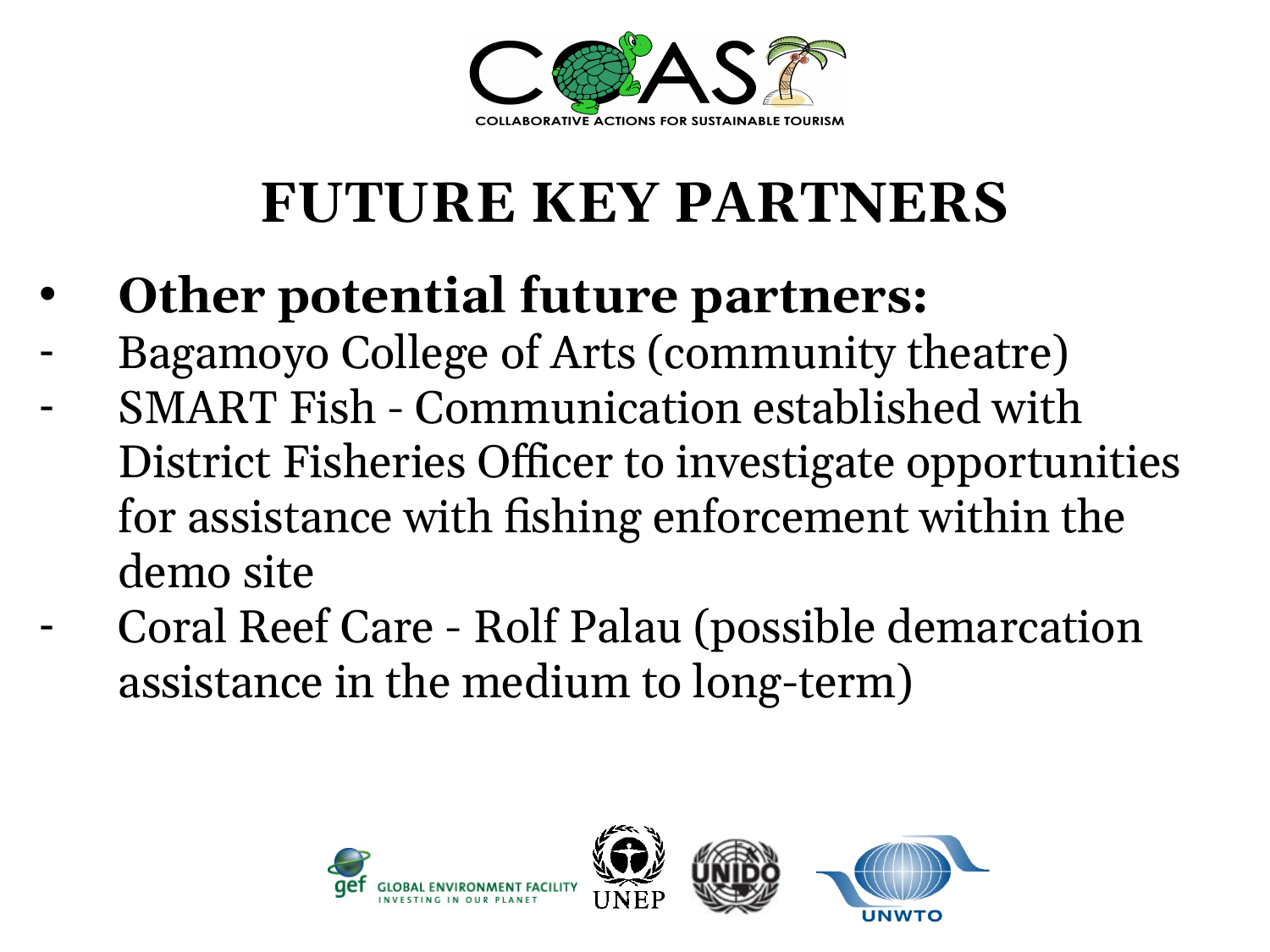

FUTURE KEY PARTNERS

Other potential future partners:
Bagamoyo College of Arts (community theatre)
SMART Fish - Communication established with District Fisheries Officer to investigate opportunities for assistance with fishing enforcement within the demo site
Coral Reef Care - Rolf Palau (possible demarcation assistance in the medium to long-term)

#